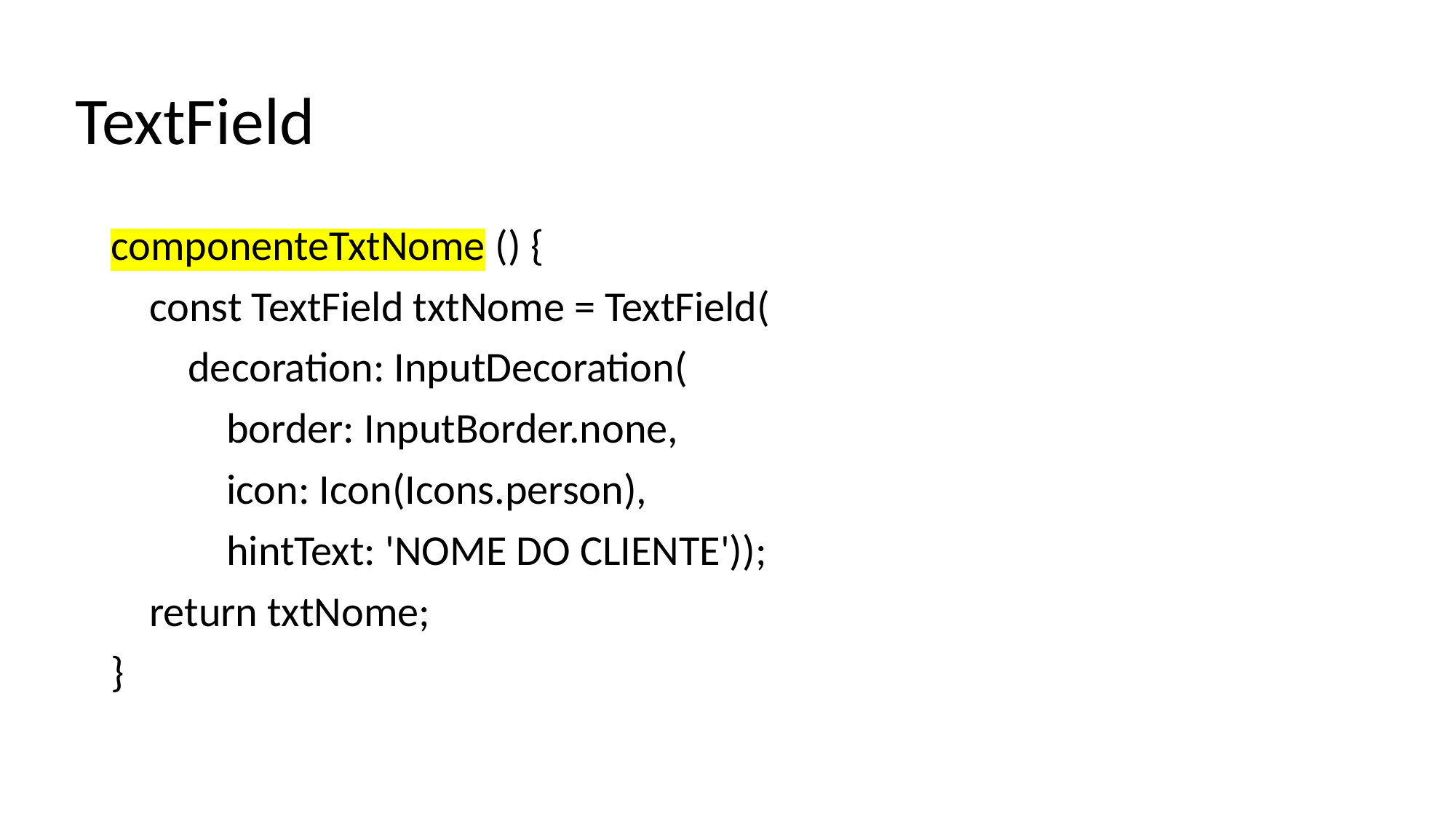

# TextField
componenteTxtNome () {
    const TextField txtNome = TextField(
        decoration: InputDecoration(
            border: InputBorder.none,
            icon: Icon(Icons.person),
            hintText: 'NOME DO CLIENTE'));
    return txtNome;
}